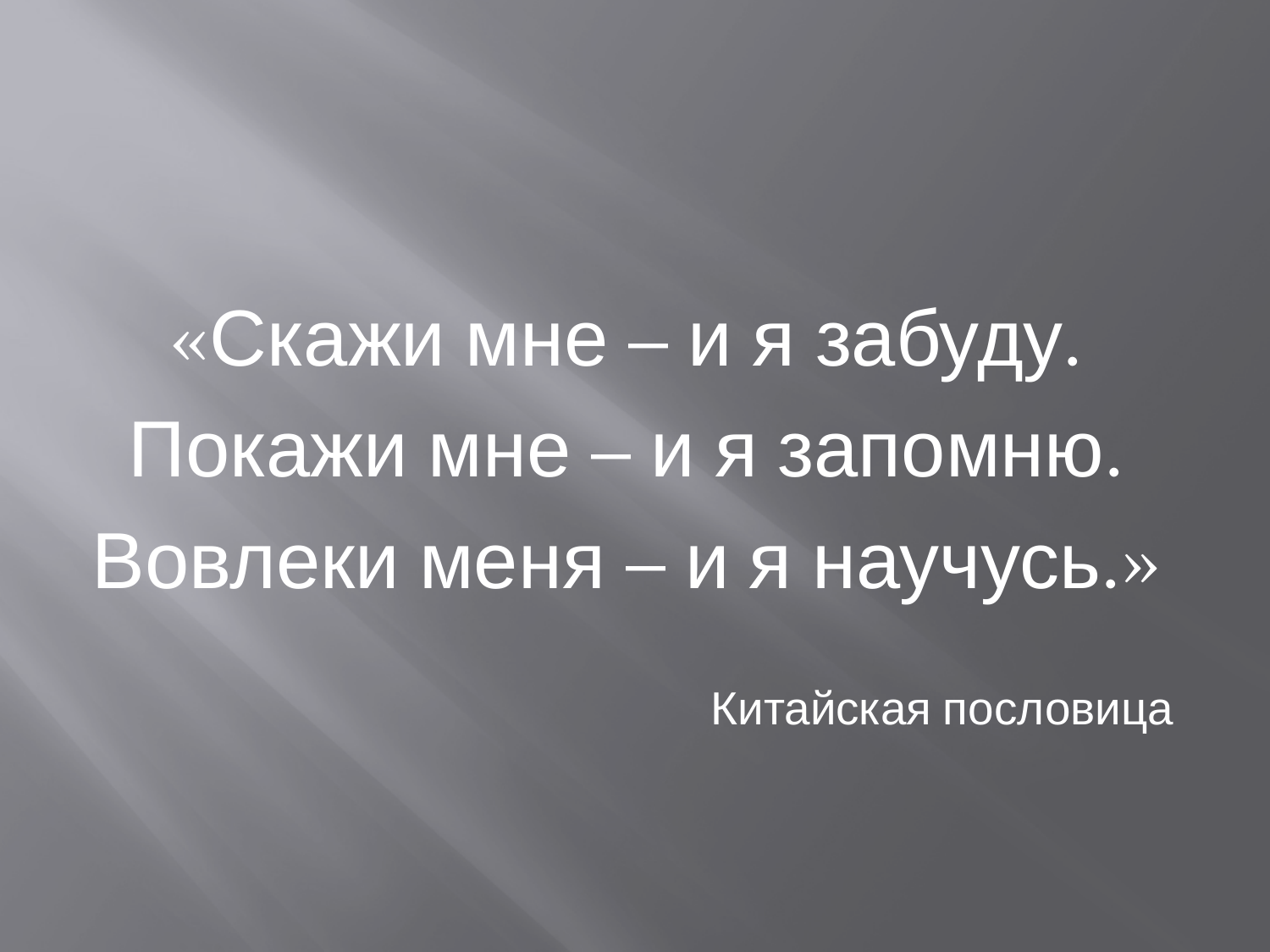

#

«Скажи мне – и я забуду.
Покажи мне – и я запомню.
Вовлеки меня – и я научусь.»

Китайская пословица